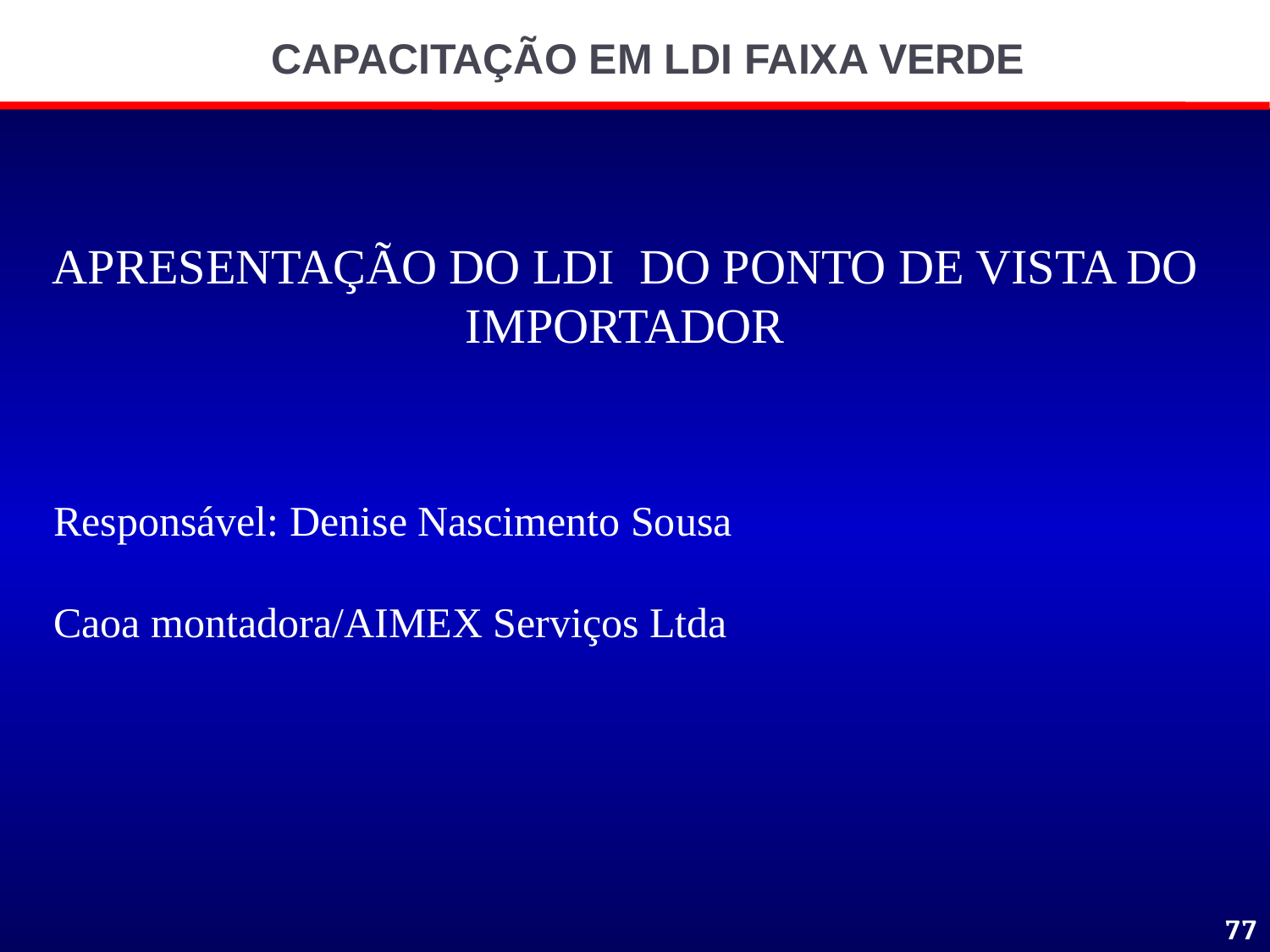

CAPACITAÇÃO EM LDI FAIXA VERDE
APRESENTAÇÃO DO LDI  DO PONTO DE VISTA DO IMPORTADOR
Responsável: Denise Nascimento Sousa

Caoa montadora/AIMEX Serviços Ltda